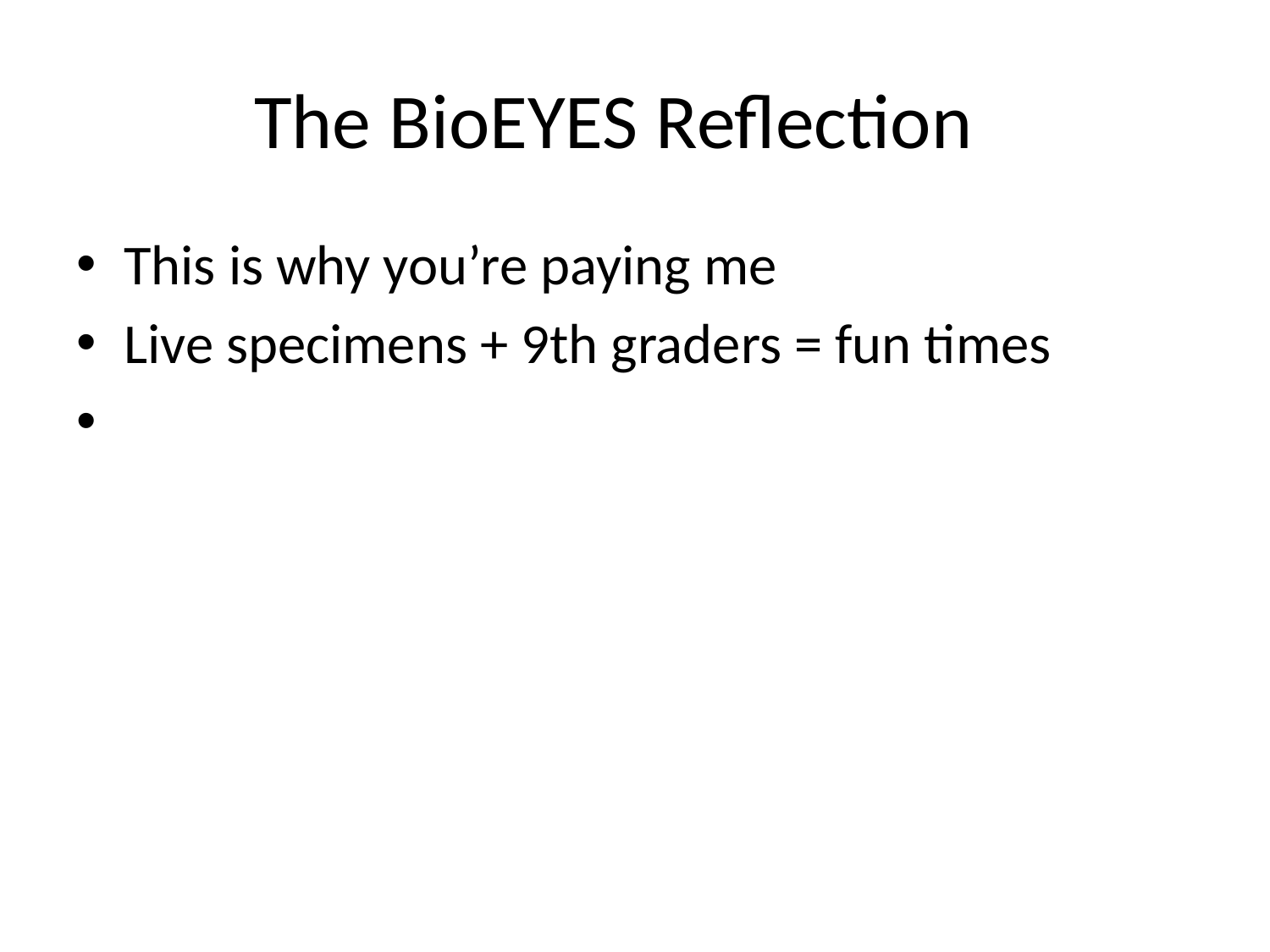

# The BioEYES Reflection
This is why you’re paying me
Live specimens + 9th graders = fun times